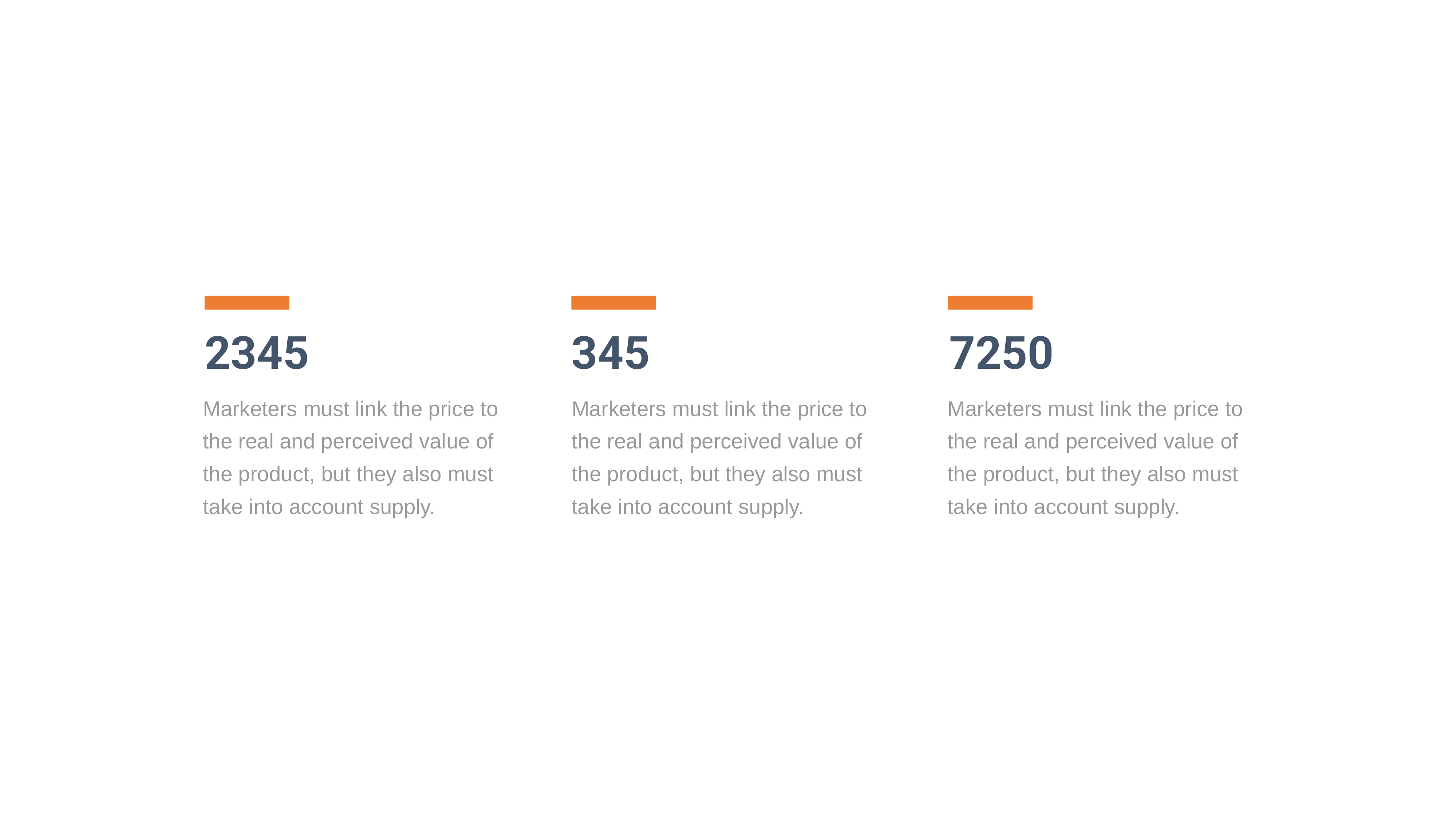

2345
345
7250
Marketers must link the price to the real and perceived value of the product, but they also must take into account supply.
Marketers must link the price to the real and perceived value of the product, but they also must take into account supply.
Marketers must link the price to the real and perceived value of the product, but they also must take into account supply.